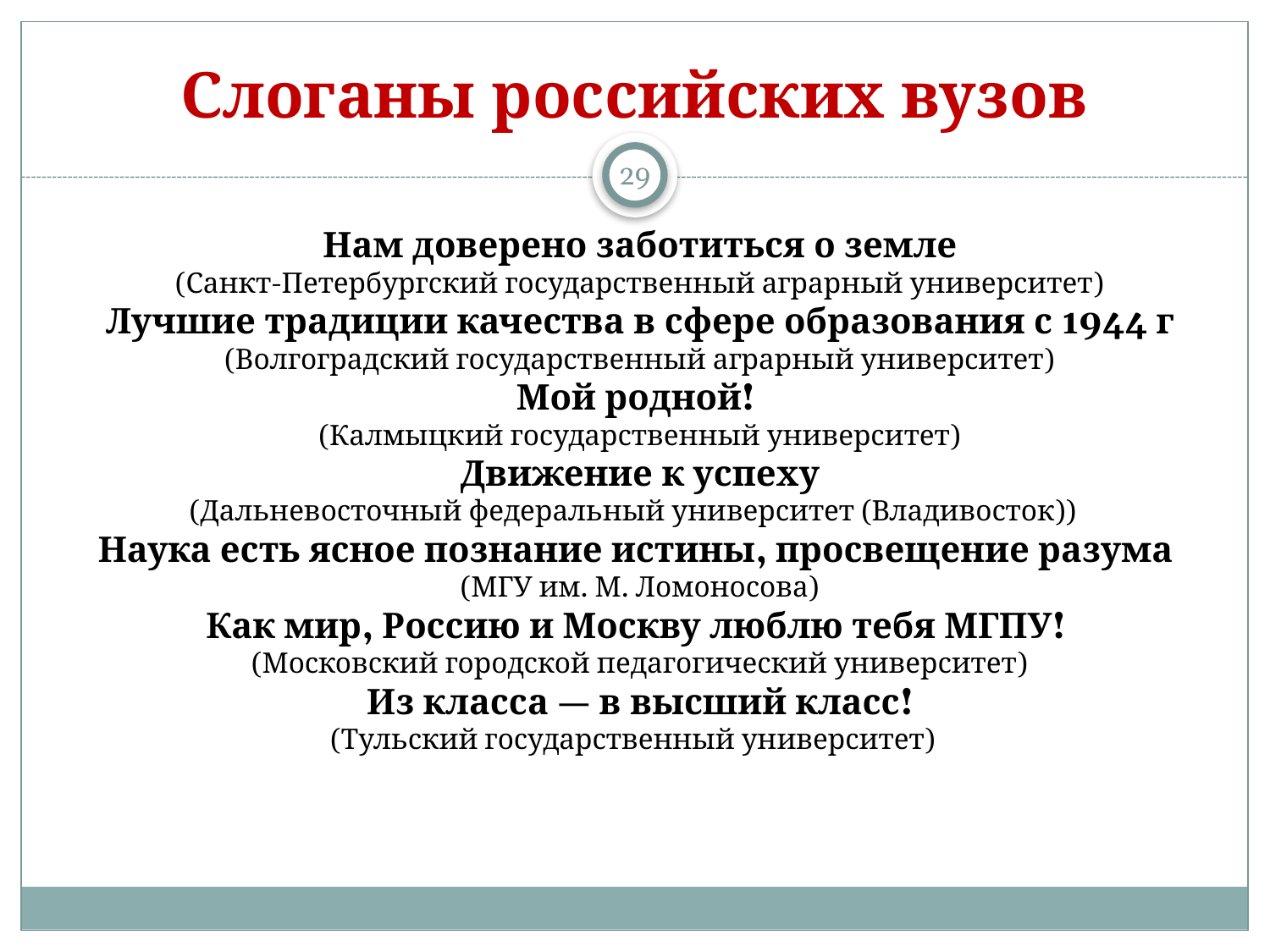

# Слоганы российских вузов
29
Нам доверено заботиться о земле
(Санкт-Петербургский государственный аграрный университет)
Лучшие традиции качества в сфере образования с 1944 г
(Волгоградский государственный аграрный университет)
Мой родной!
(Калмыцкий государственный университет)
Движение к успеху
(Дальневосточный федеральный университет (Владивосток))
Наука есть ясное познание истины, просвещение разума
(МГУ им. М. Ломоносова)
Как мир, Россию и Москву люблю тебя МГПУ!
(Московский городской педагогический университет)
Из класса — в высший класс!
(Тульский государственный университет)